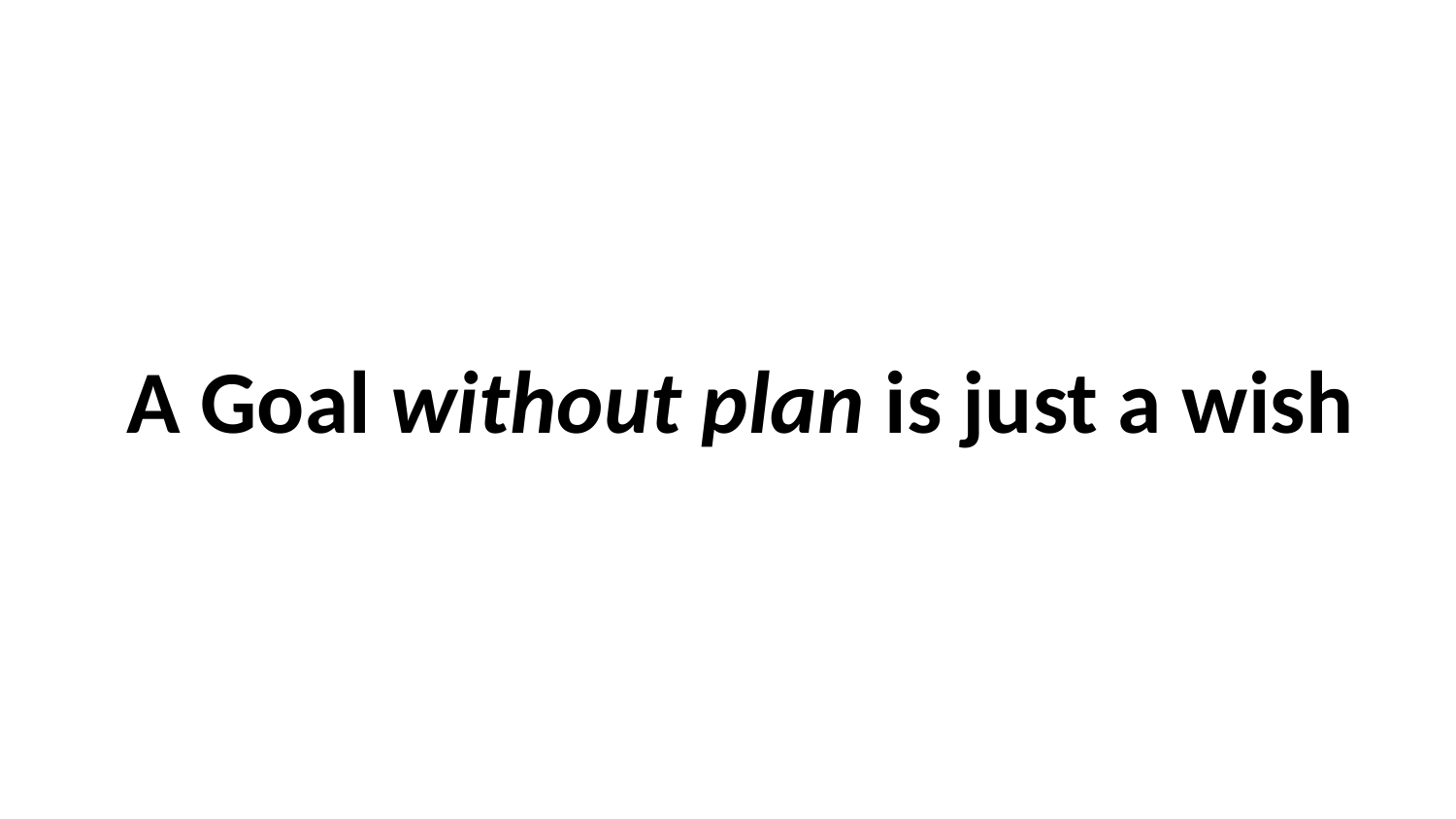

A Goal without plan is just a wish